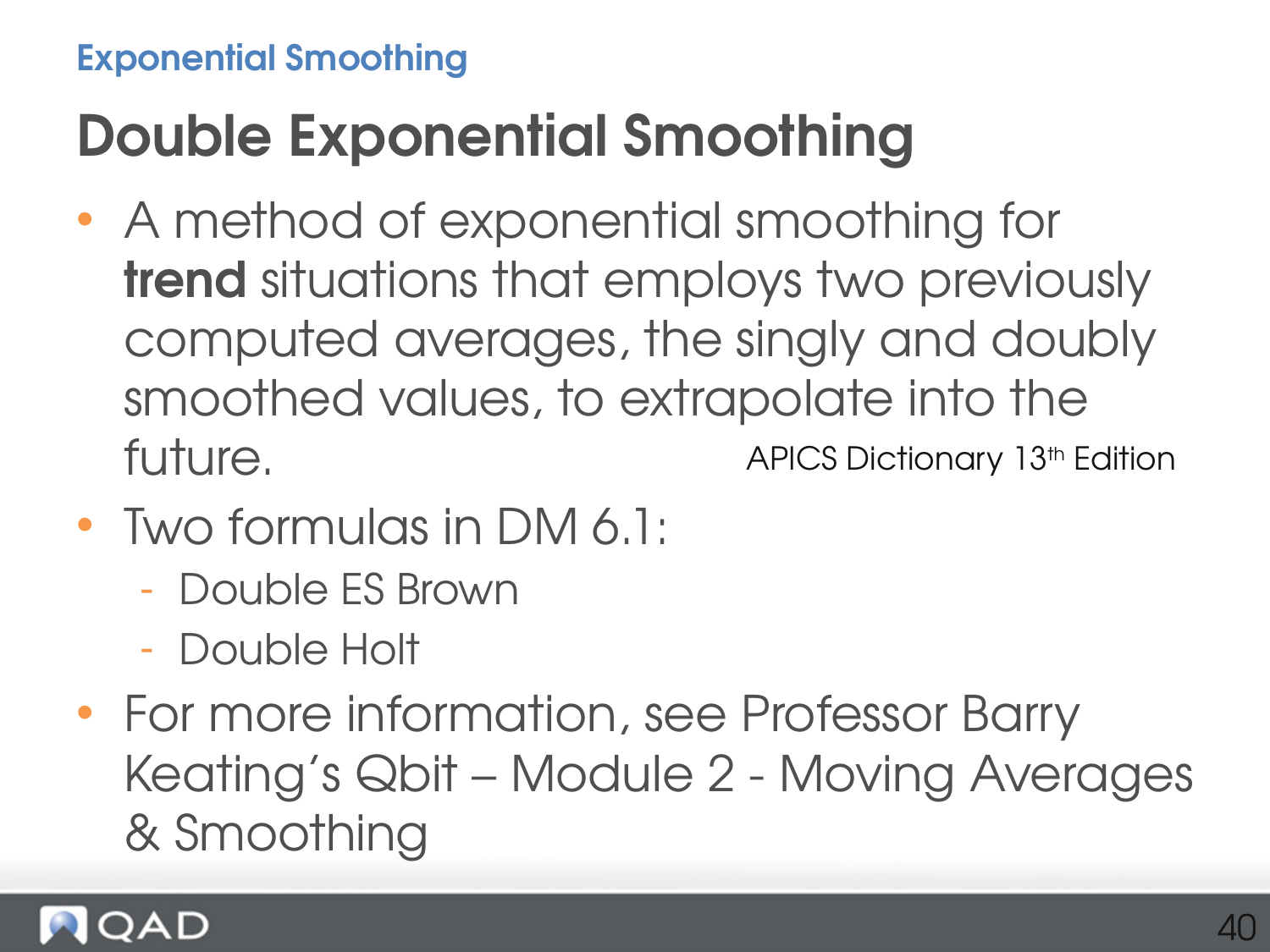

Exponential Smoothing
# Double Exponential Smoothing
A method of exponential smoothing for trend situations that employs two previously computed averages, the singly and doubly smoothed values, to extrapolate into the future.
Two formulas in DM 6.1:
Double ES Brown
Double Holt
For more information, see Professor Barry Keating’s Qbit – Module 2 - Moving Averages & Smoothing
APICS Dictionary 13th Edition
40